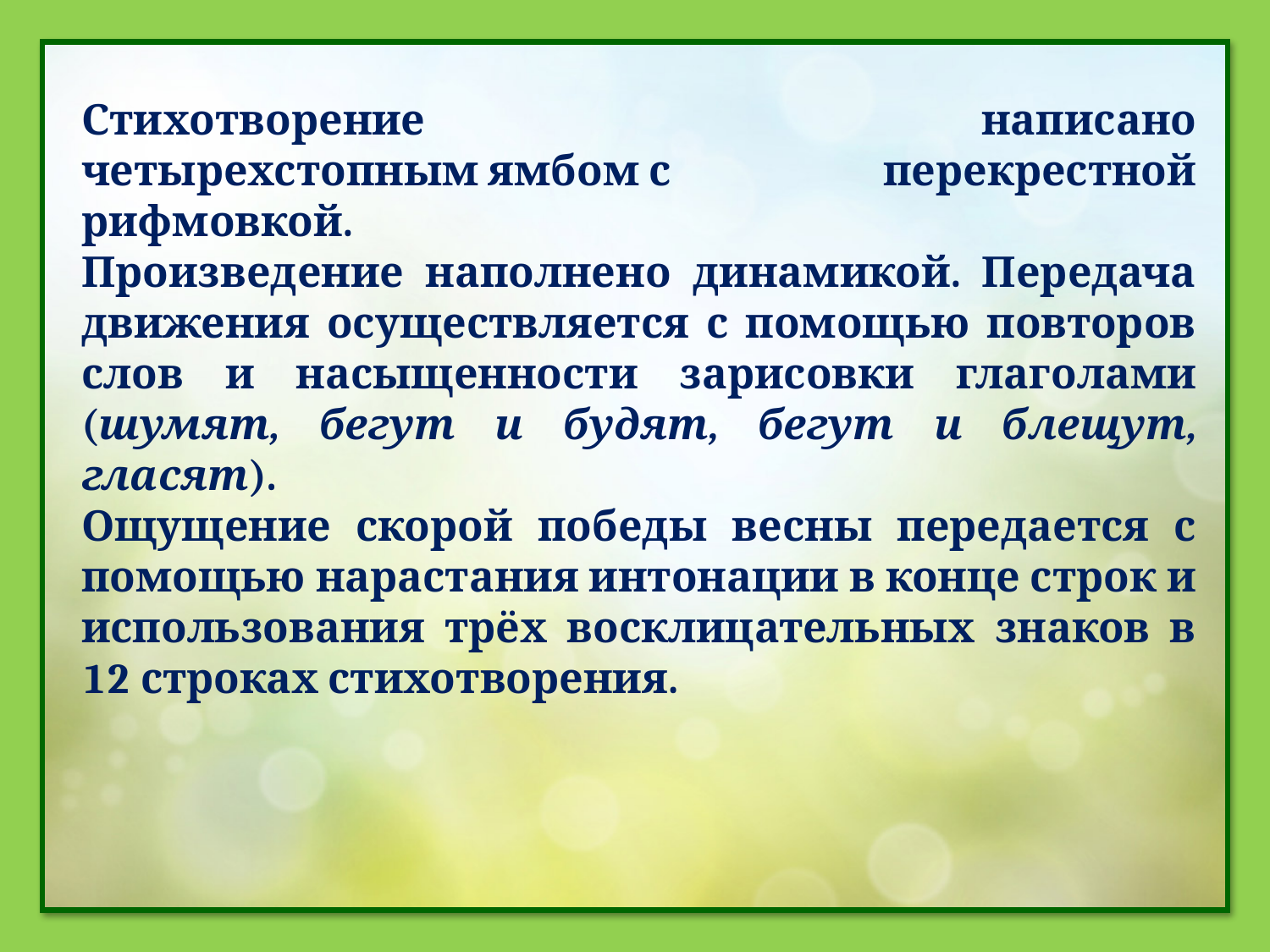

Стихотворение написано четырехстопным ямбом с перекрестной рифмовкой.
Произведение наполнено динамикой. Передача движения осуществляется с помощью повторов слов и насыщенности зарисовки глаголами (шумят, бегут и будят, бегут и блещут, гласят).
Ощущение скорой победы весны передается с помощью нарастания интонации в конце строк и использования трёх восклицательных знаков в 12 строках стихотворения.